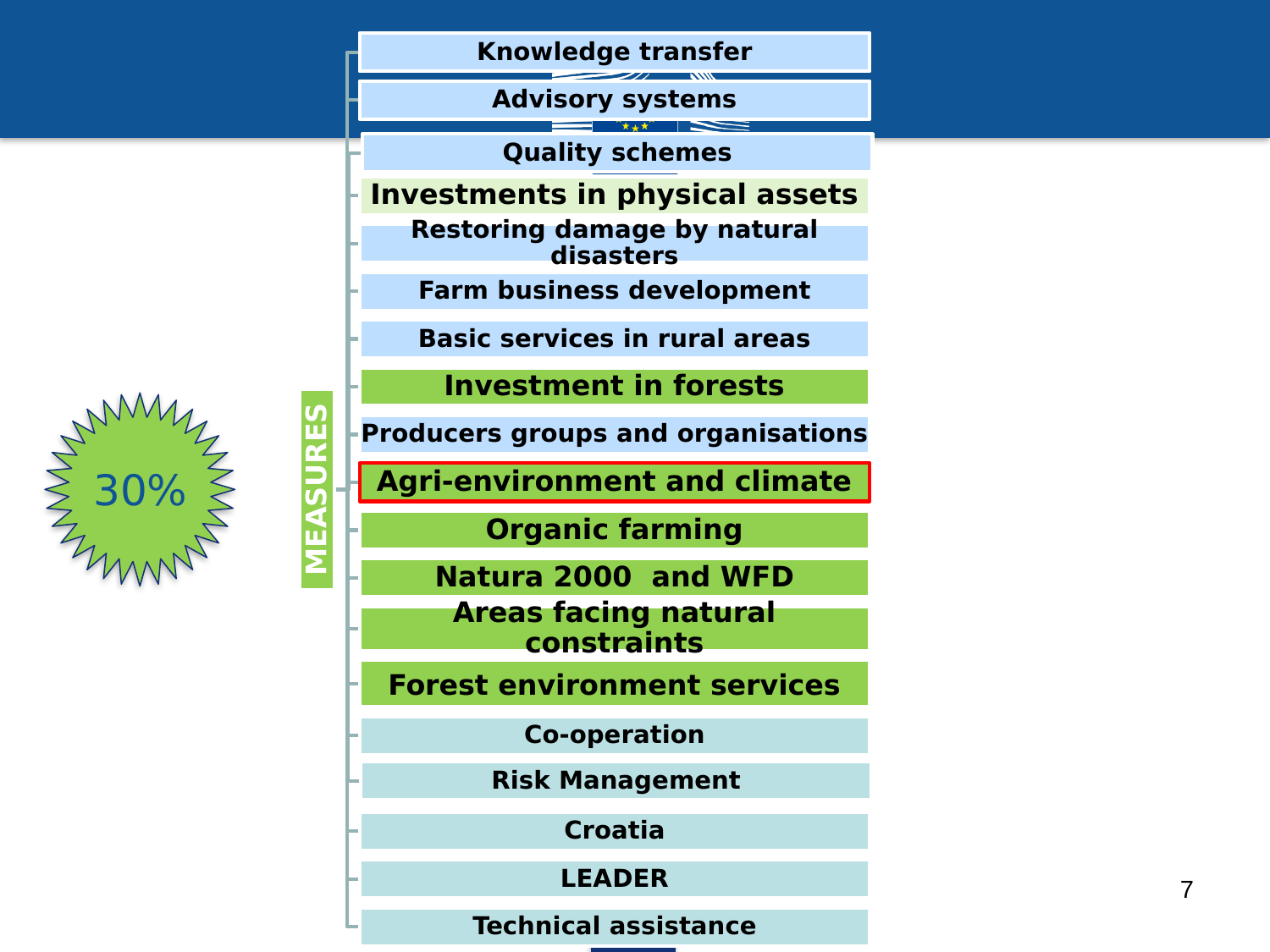

MEASURES
Knowledge transfer
Advisory systems
Quality schemes
Investments in physical assets
Restoring damage by natural disasters
Farm business development
Basic services in rural areas
Investment in forests
Producers groups and organisations
Agri-environment and climate
Organic farming
Natura 2000  and WFD
Areas facing natural constraints
Forest environment services
Co-operation
Risk Management
Croatia
LEADER
Technical assistance

30%
7